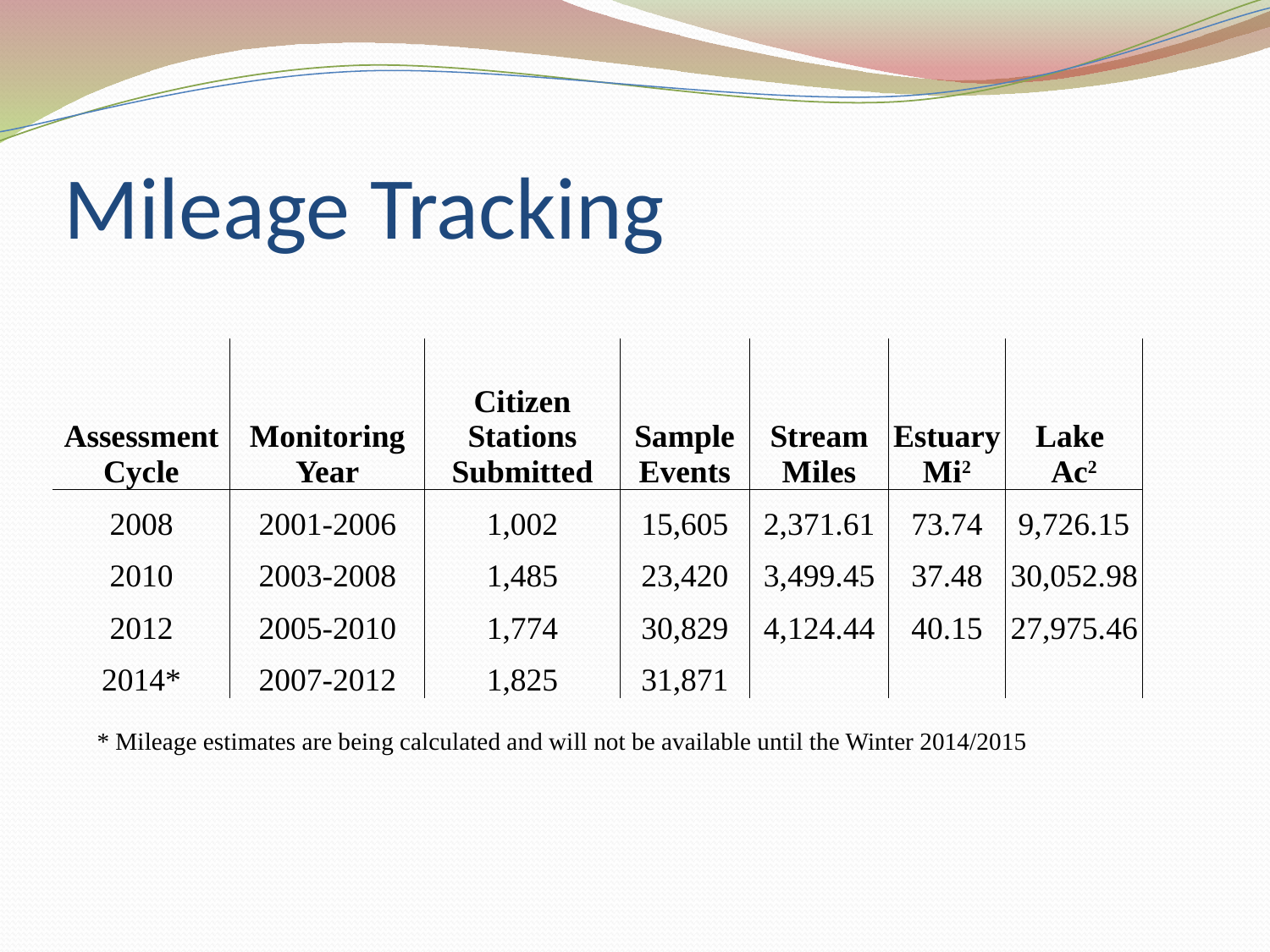

# Mileage Tracking
| Assessment Cycle | Monitoring Year | Citizen Stations Submitted | Sample Events | Stream Miles | Estuary Mi2 | Lake Ac2 |
| --- | --- | --- | --- | --- | --- | --- |
| 2008 | 2001-2006 | 1,002 | 15,605 | 2,371.61 | 73.74 | 9,726.15 |
| 2010 | 2003-2008 | 1,485 | 23,420 | 3,499.45 | 37.48 | 30,052.98 |
| 2012 | 2005-2010 | 1,774 | 30,829 | 4,124.44 | 40.15 | 27,975.46 |
| 2014\* | 2007-2012 | 1,825 | 31,871 |  |  |  |
* Mileage estimates are being calculated and will not be available until the Winter 2014/2015